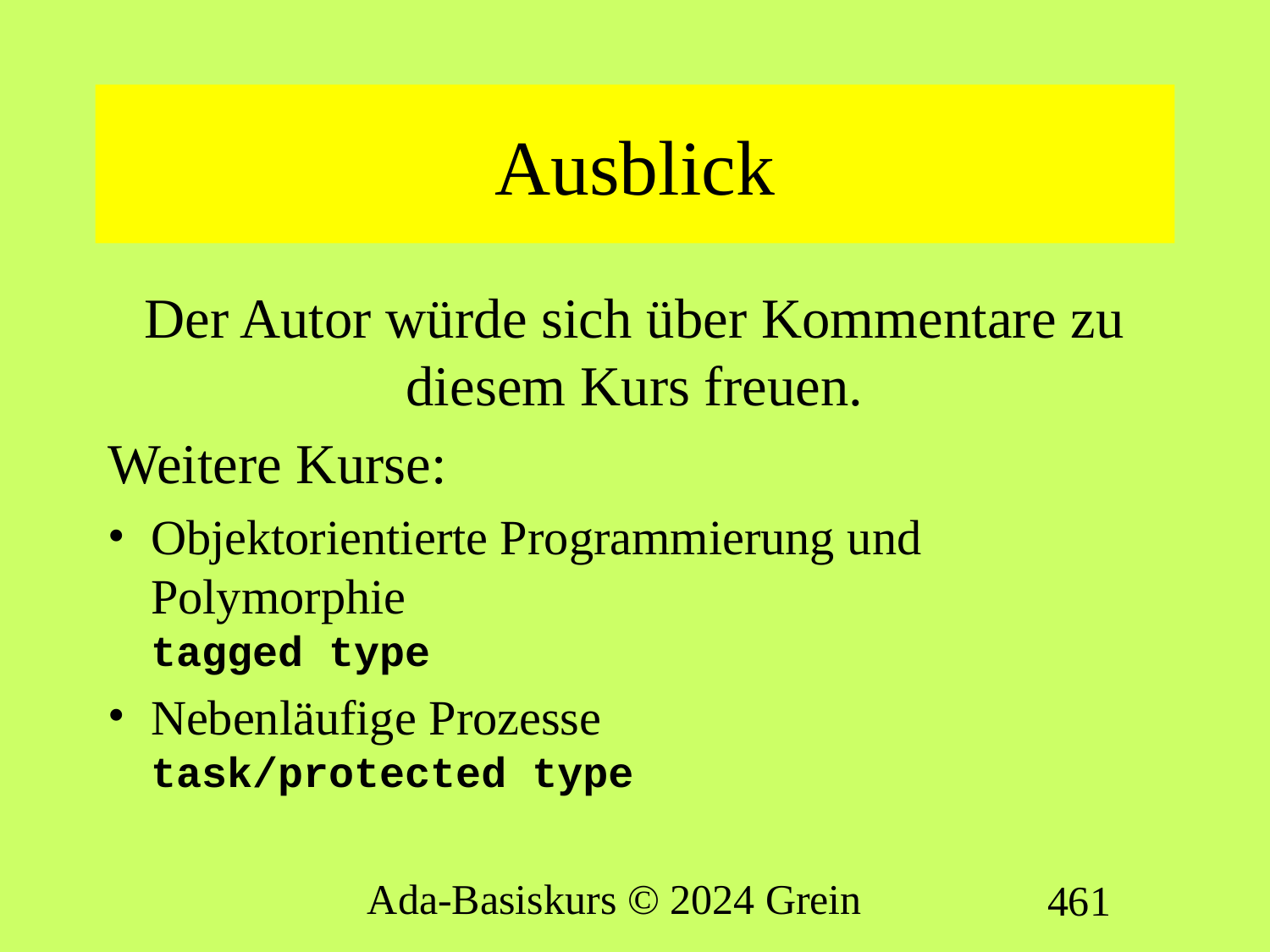

# Ausblick
Der Autor würde sich über Kommentare zu diesem Kurs freuen.
Weitere Kurse:
Objektorientierte Programmierung und Polymorphie
tagged type
Nebenläufige Prozesse
task/protected type
Ada-Basiskurs © 2024 Grein
461